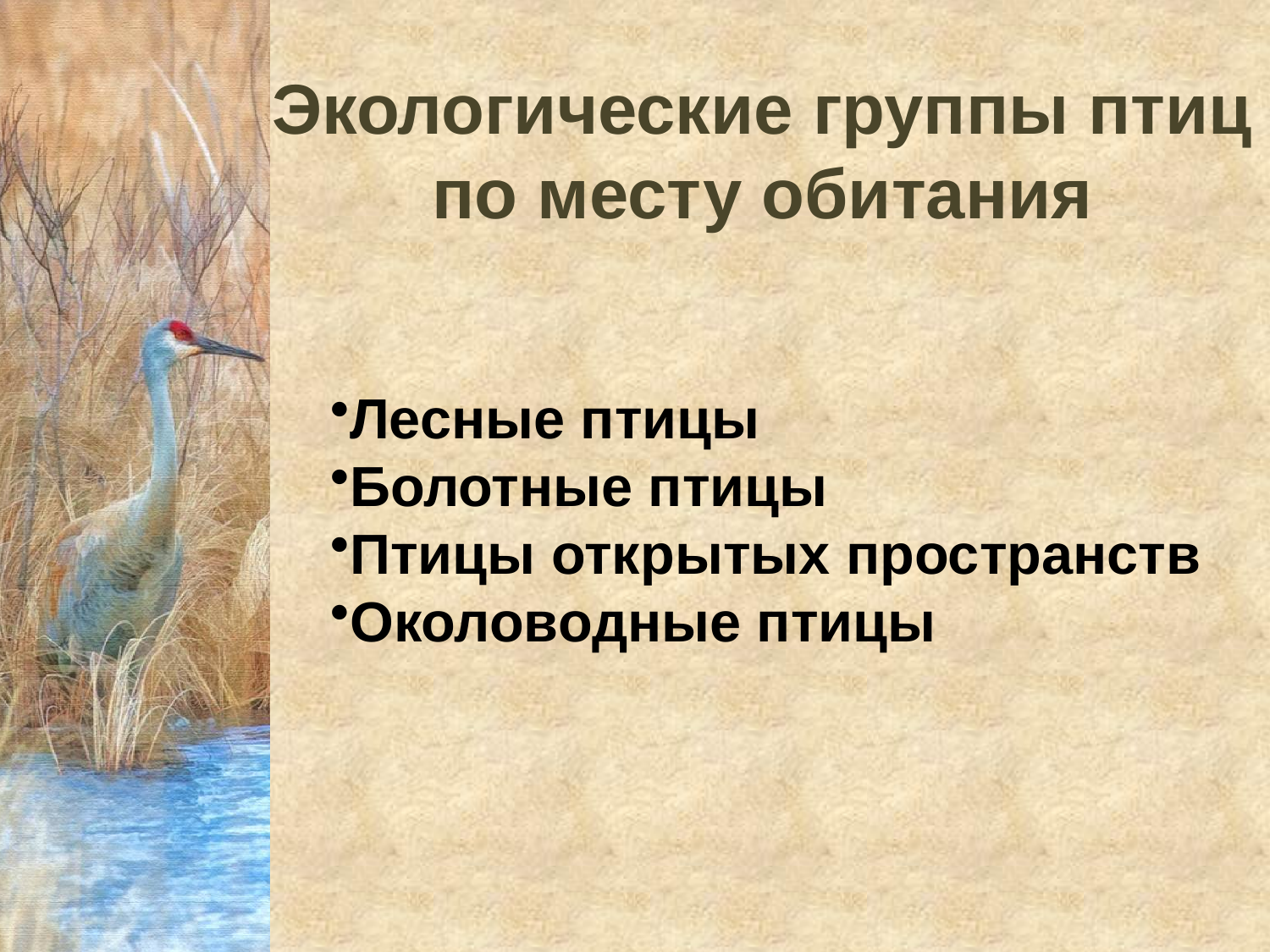

Экологические группы птиц
по месту обитания
Лесные птицы
Болотные птицы
Птицы открытых пространств
Околоводные птицы